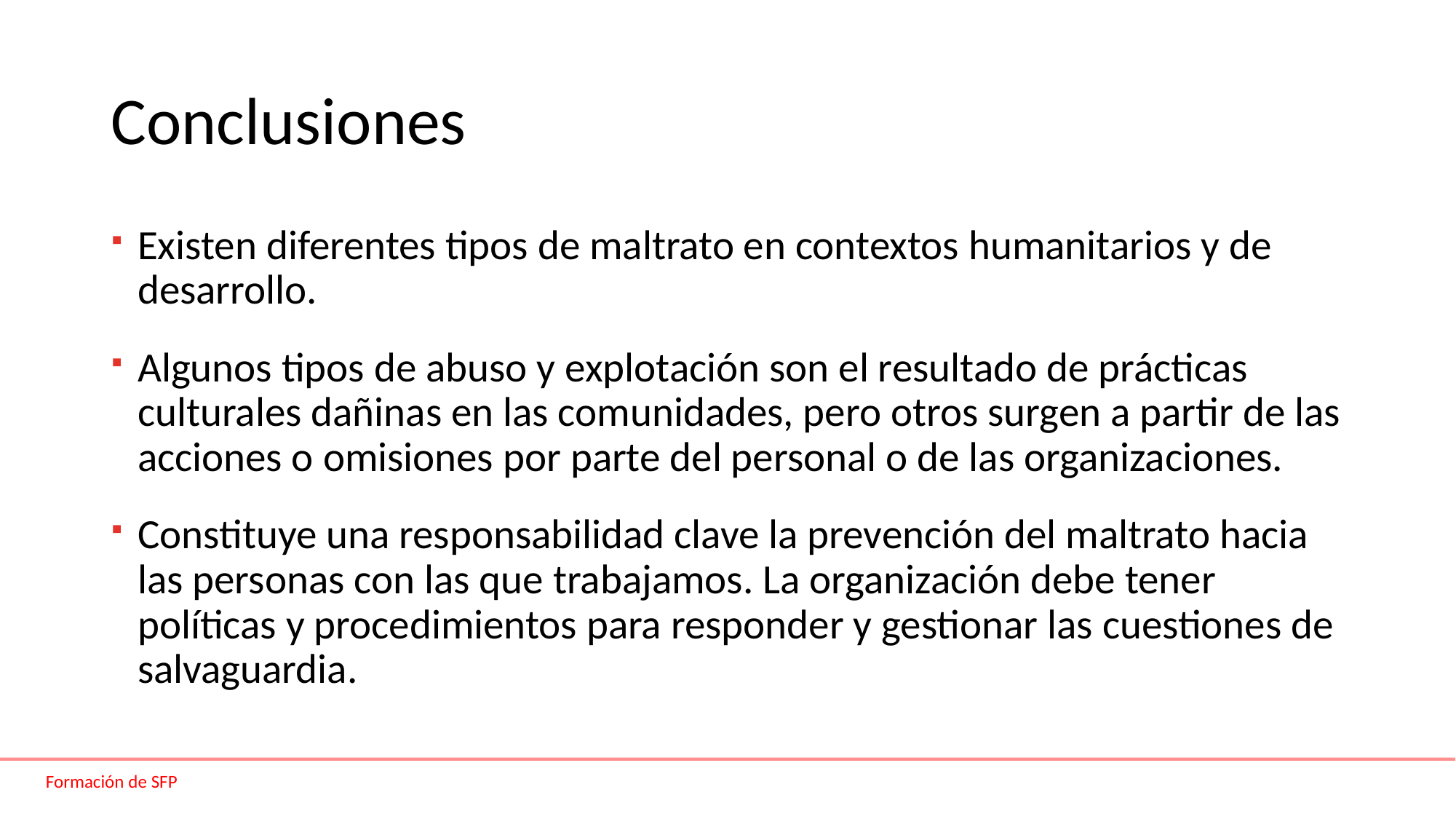

# Conclusiones
Existen diferentes tipos de maltrato en contextos humanitarios y de desarrollo.
Algunos tipos de abuso y explotación son el resultado de prácticas culturales dañinas en las comunidades, pero otros surgen a partir de las acciones o omisiones por parte del personal o de las organizaciones.
Constituye una responsabilidad clave la prevención del maltrato hacia las personas con las que trabajamos. La organización debe tener políticas y procedimientos para responder y gestionar las cuestiones de salvaguardia.

Formación de SFP